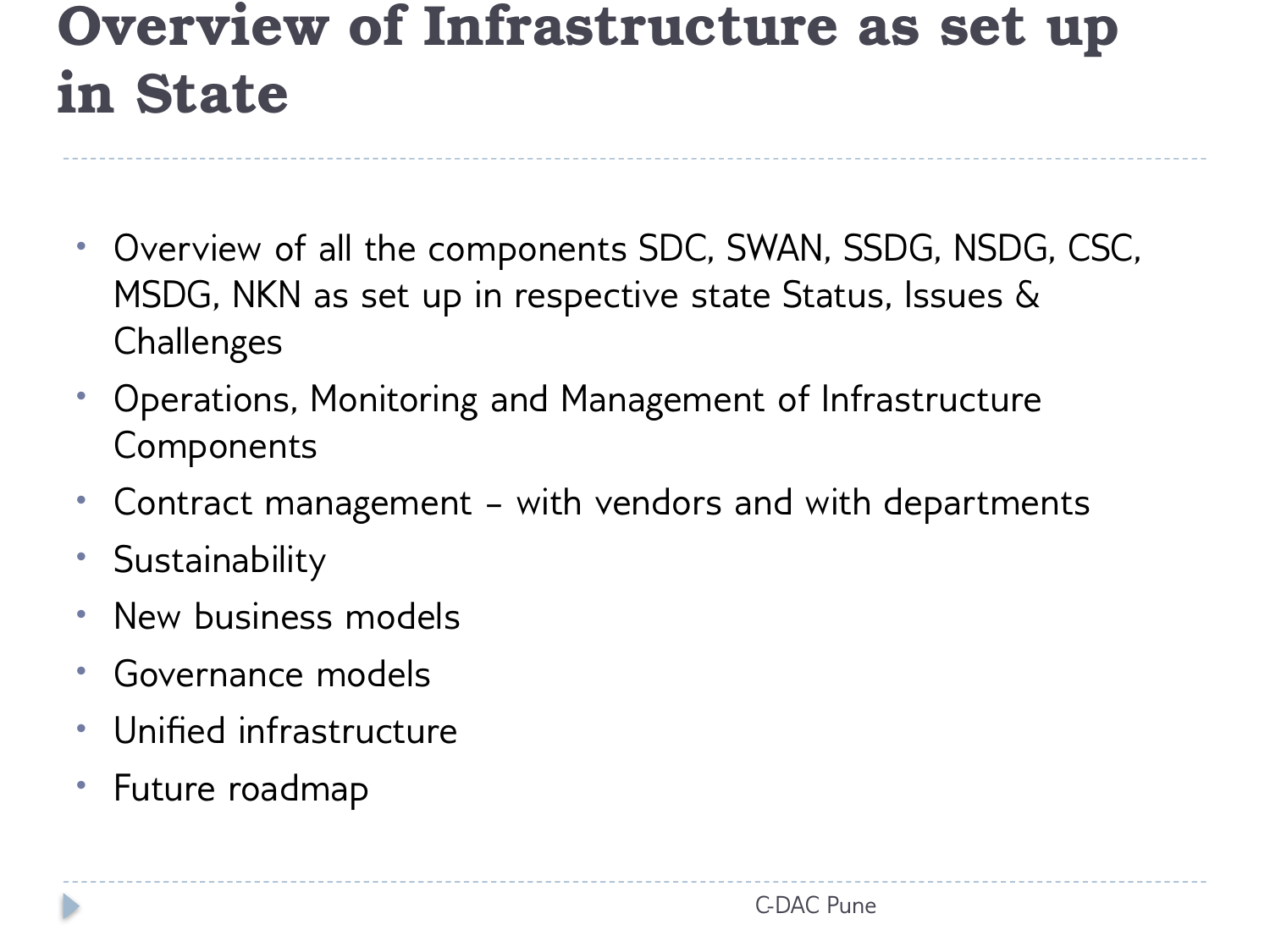

# Overview of Infrastructure as set up in State
Overview of all the components SDC, SWAN, SSDG, NSDG, CSC, MSDG, NKN as set up in respective state Status, Issues & Challenges
Operations, Monitoring and Management of Infrastructure Components
Contract management – with vendors and with departments
Sustainability
New business models
Governance models
Unified infrastructure
Future roadmap
C-DAC Pune